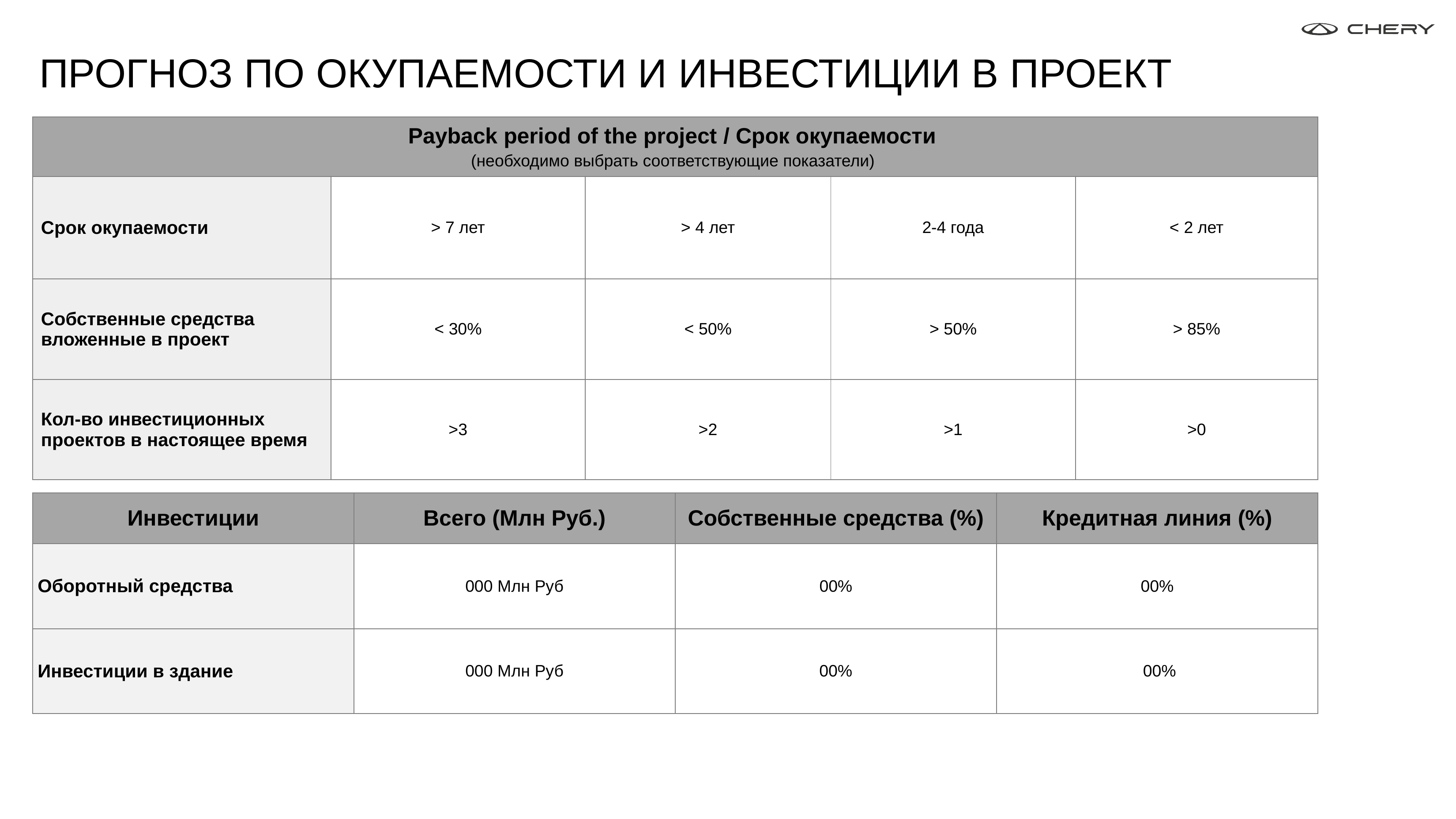

ПРОГНОЗ ПО ОКУПАЕМОСТИ И ИНВЕСТИЦИИ В ПРОЕКТ
| Payback period of the project / Срок окупаемости (необходимо выбрать соответствующие показатели) |  |  |  |  |
| --- | --- | --- | --- | --- |
| Срок окупаемости | > 7 лет | > 4 лет | 2-4 года | < 2 лет |
| Собственные средства вложенные в проект | < 30% | < 50% | > 50% | > 85% |
| Кол-во инвестиционных проектов в настоящее время | >3 | >2 | >1 | >0 |
| Инвестиции | Всего (Млн Руб.) | Собственные средства (%) | Кредитная линия (%) |
| --- | --- | --- | --- |
| Оборотный средства | 000 Млн Руб | 00% | 00% |
| Инвестиции в здание | 000 Млн Руб | 00% | 00% |